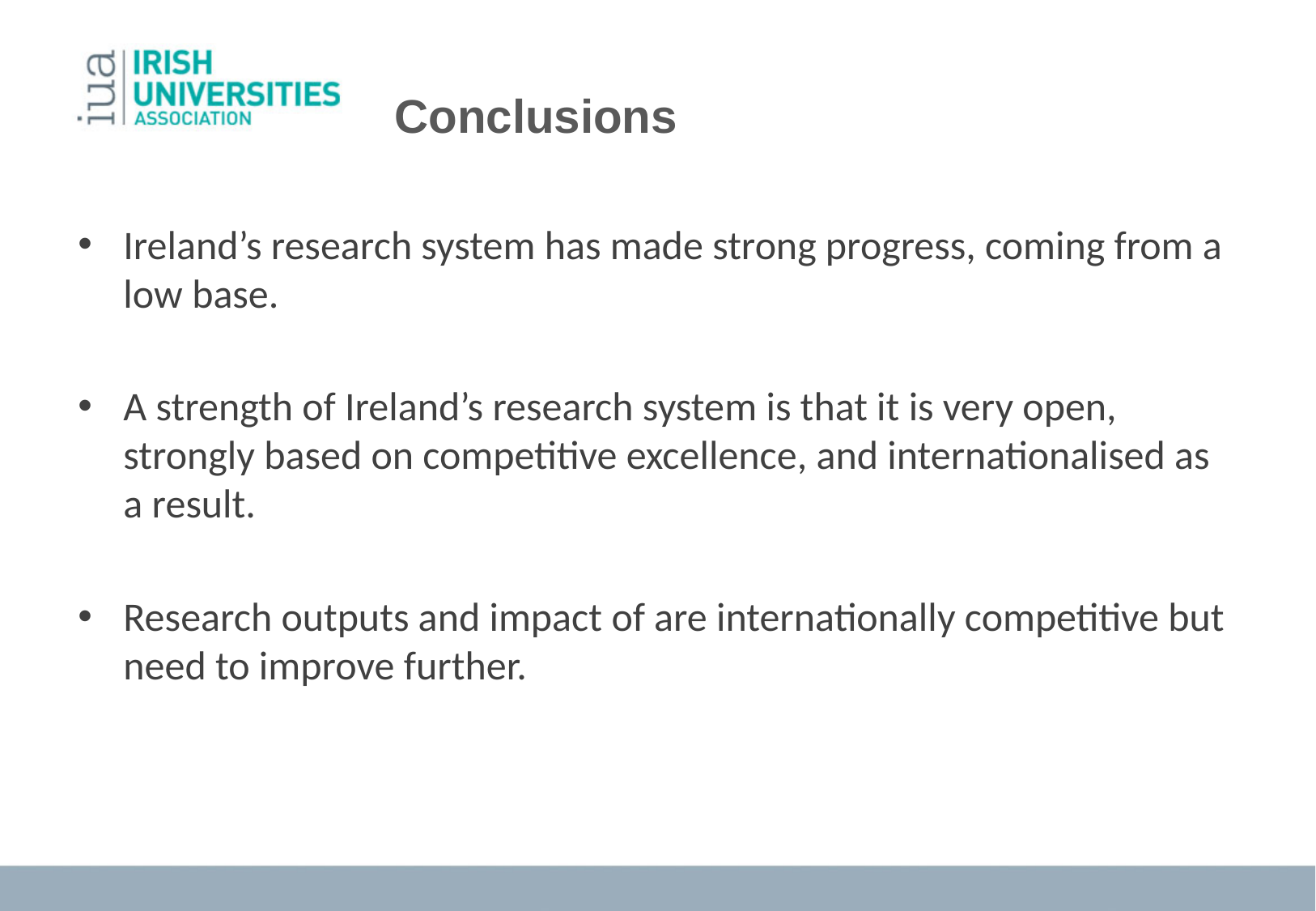

Conclusions
Ireland’s research system has made strong progress, coming from a low base.

A strength of Ireland’s research system is that it is very open, strongly based on competitive excellence, and internationalised as a result.

Research outputs and impact of are internationally competitive but need to improve further.